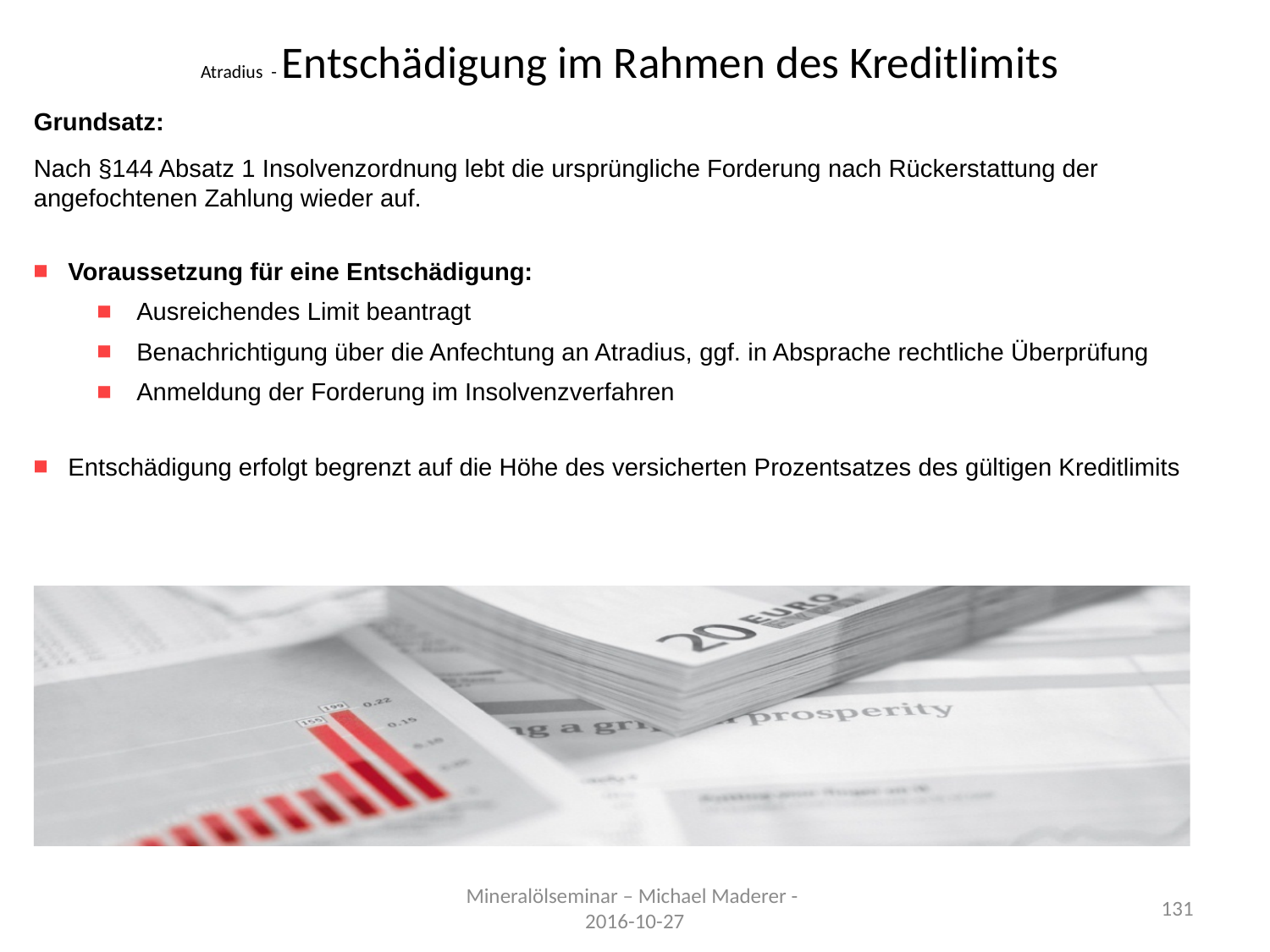

# Atradius  - Entschädigung im Rahmen des Kreditlimits
Grundsatz:
Nach §144 Absatz 1 Insolvenzordnung lebt die ursprüngliche Forderung nach Rückerstattung der angefochtenen Zahlung wieder auf.

Voraussetzung für eine Entschädigung:
Ausreichendes Limit beantragt
Benachrichtigung über die Anfechtung an Atradius, ggf. in Absprache rechtliche Überprüfung
Anmeldung der Forderung im Insolvenzverfahren

Entschädigung erfolgt begrenzt auf die Höhe des versicherten Prozentsatzes des gültigen Kreditlimits

Mineralölseminar – Michael Maderer -  2016-10-27
131